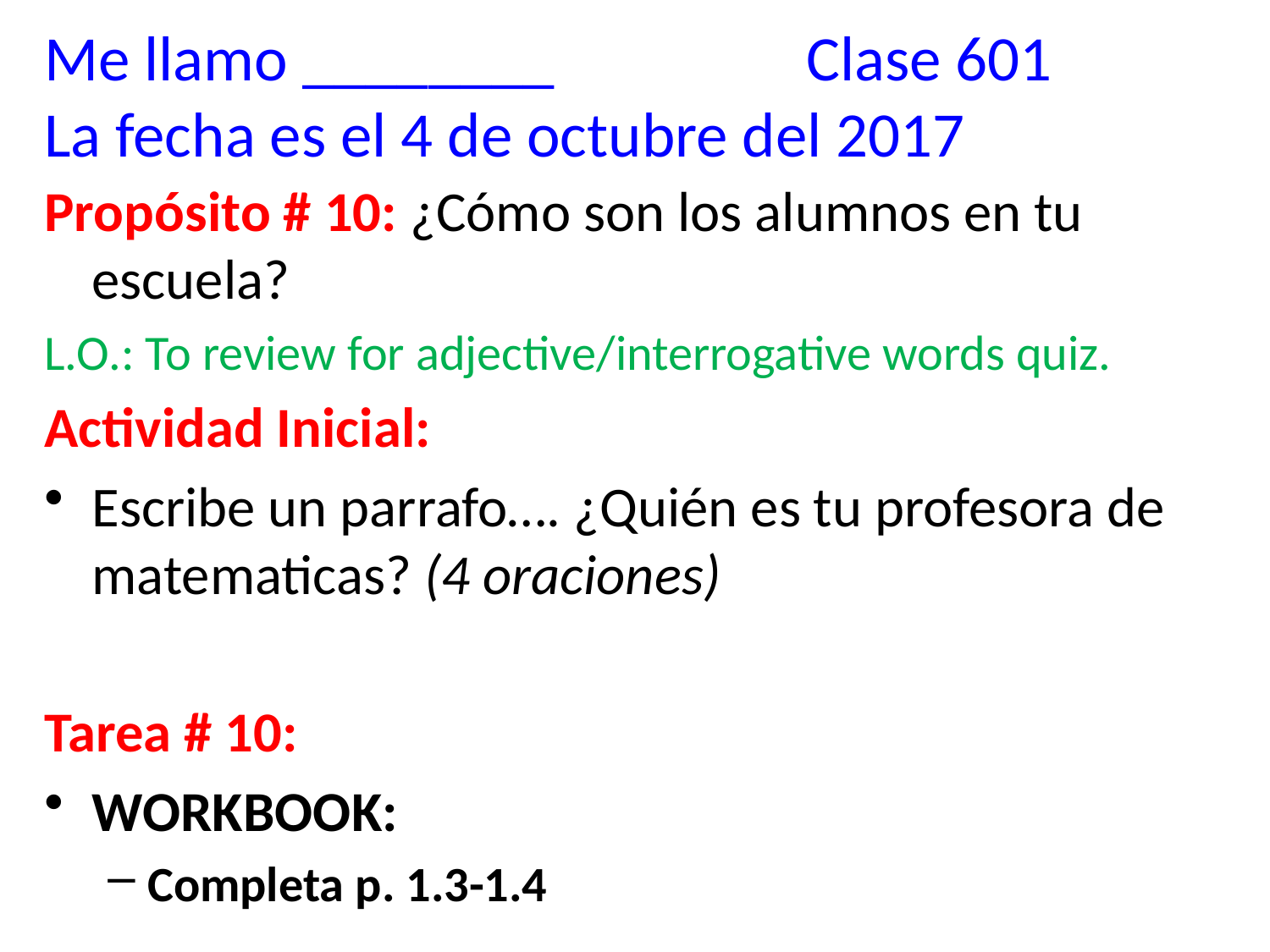

Me llamo ________ 		Clase 601
La fecha es el 4 de octubre del 2017
Propósito # 10: ¿Cómo son los alumnos en tu escuela?
L.O.: To review for adjective/interrogative words quiz.
Actividad Inicial:
Escribe un parrafo…. ¿Quién es tu profesora de matematicas? (4 oraciones)

Tarea # 10:
WORKBOOK:
Completa p. 1.3-1.4